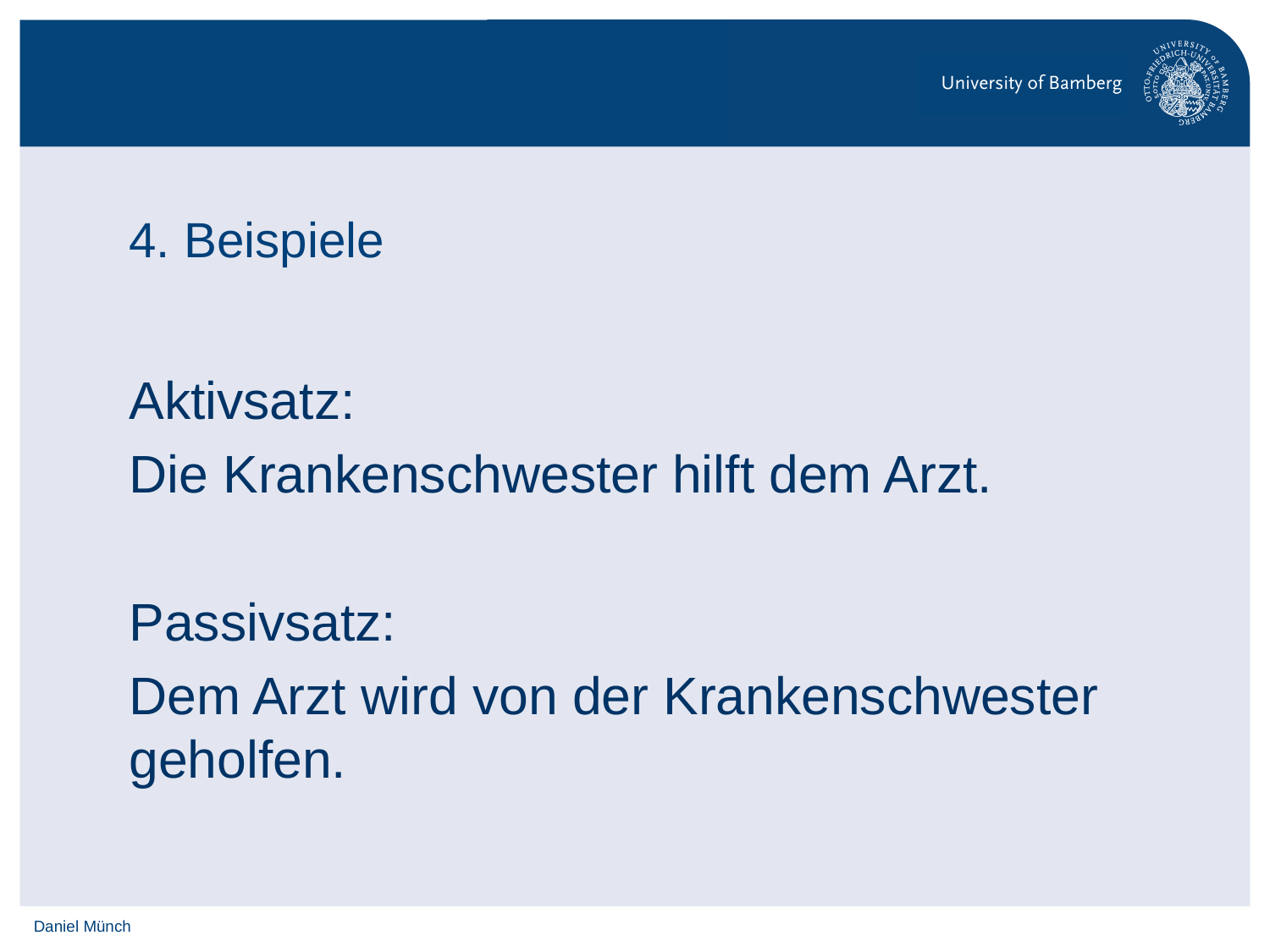

# 4. Beispiele
Aktivsatz:
Die Krankenschwester hilft dem Arzt.

Passivsatz:
Dem Arzt wird von der Krankenschwester geholfen.